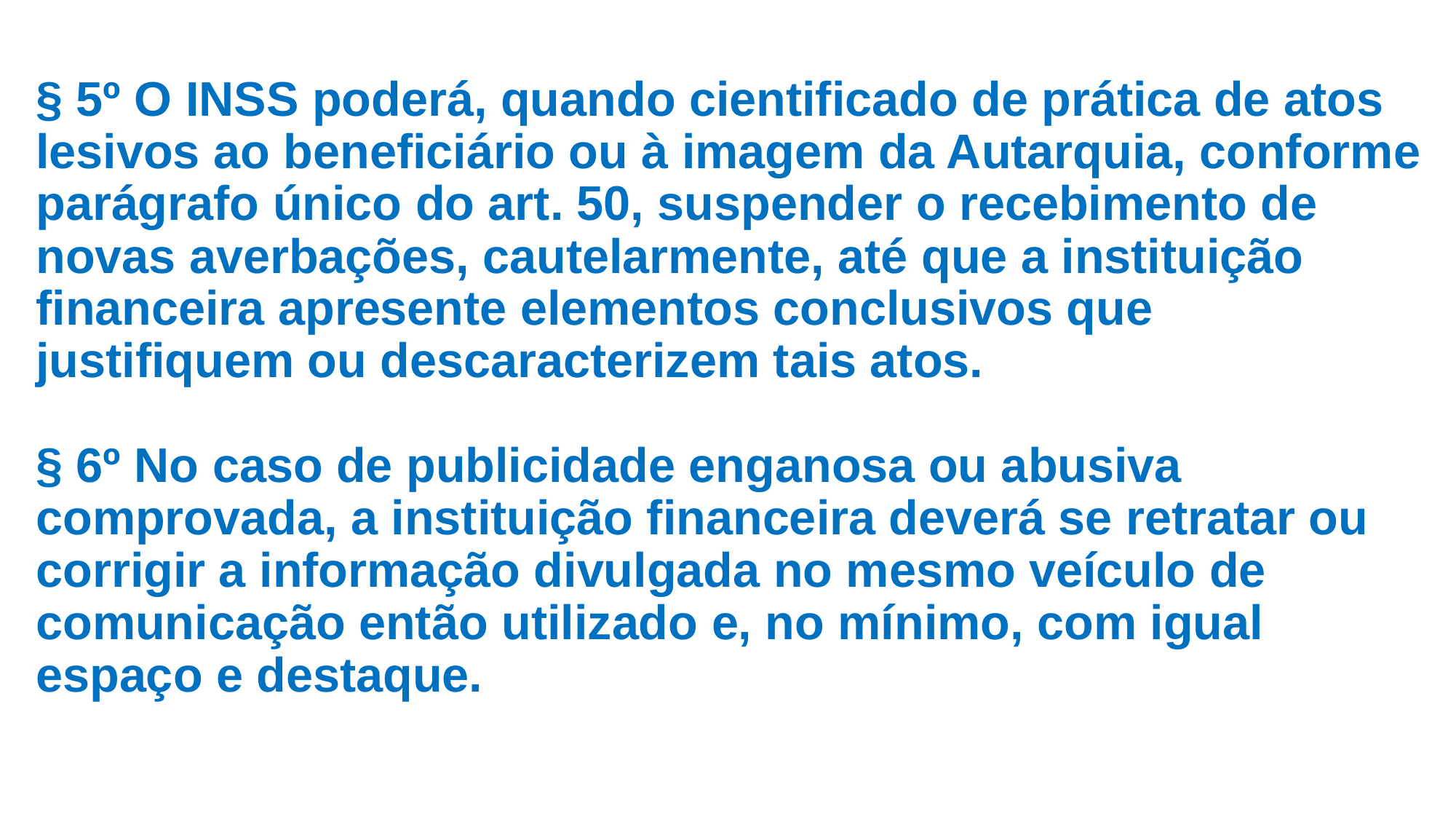

# § 5º O INSS poderá, quando cientificado de prática de atos lesivos ao beneficiário ou à imagem da Autarquia, conforme parágrafo único do art. 50, suspender o recebimento de novas averbações, cautelarmente, até que a instituição financeira apresente elementos conclusivos que justifiquem ou descaracterizem tais atos. § 6º No caso de publicidade enganosa ou abusiva comprovada, a instituição financeira deverá se retratar ou corrigir a informação divulgada no mesmo veículo de comunicação então utilizado e, no mínimo, com igual espaço e destaque.